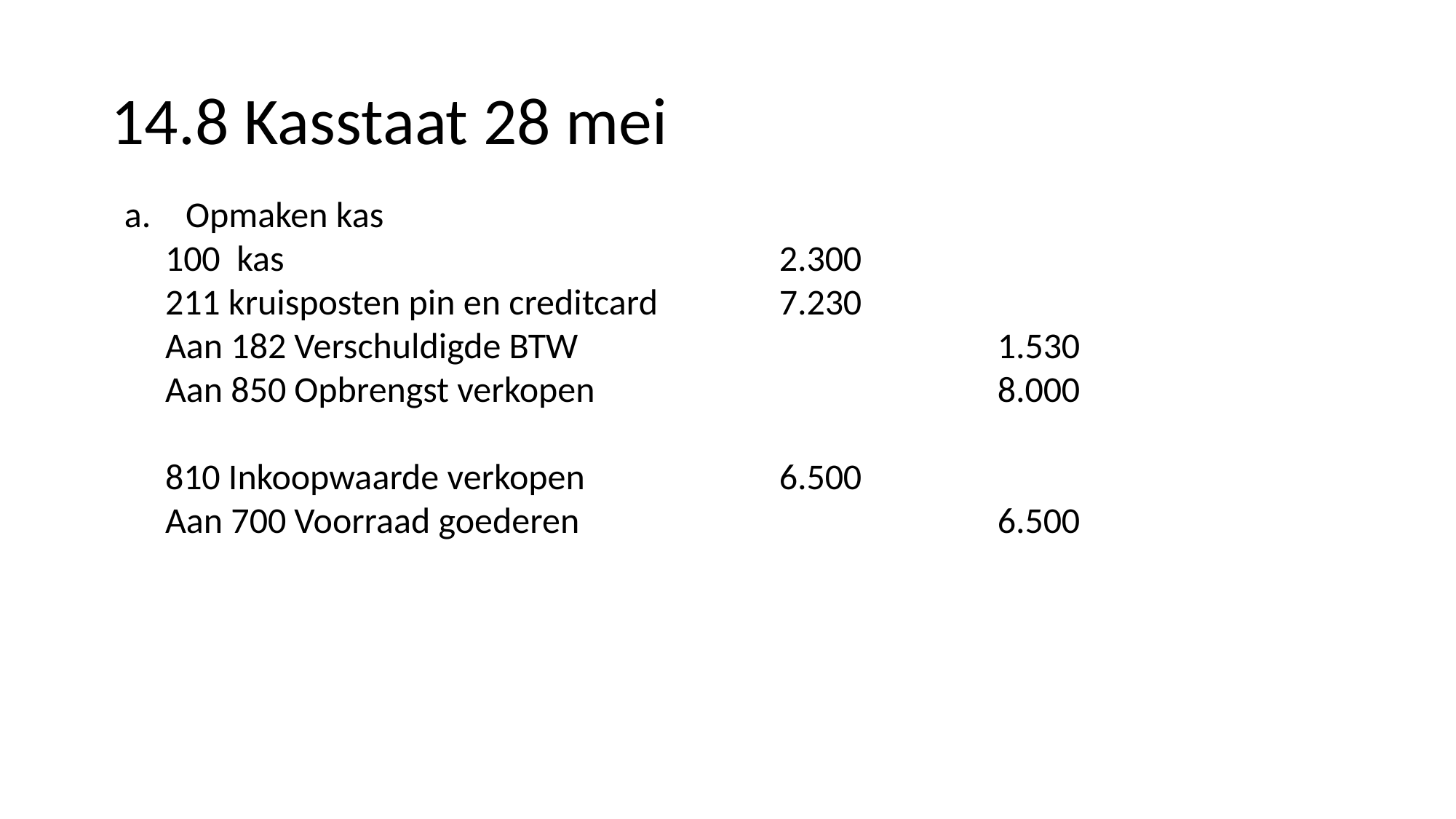

# 14.8 Kasstaat 28 mei
Opmaken kas
     100  kas                                      		2.300
     211 kruisposten pin en creditcard		7.230
     Aan 182 Verschuldigde BTW				1.530
     Aan 850 Opbrengst verkopen			       	8.000

     810 Inkoopwaarde verkopen      		6.500
     Aan 700 Voorraad goederen		   	       	6.500